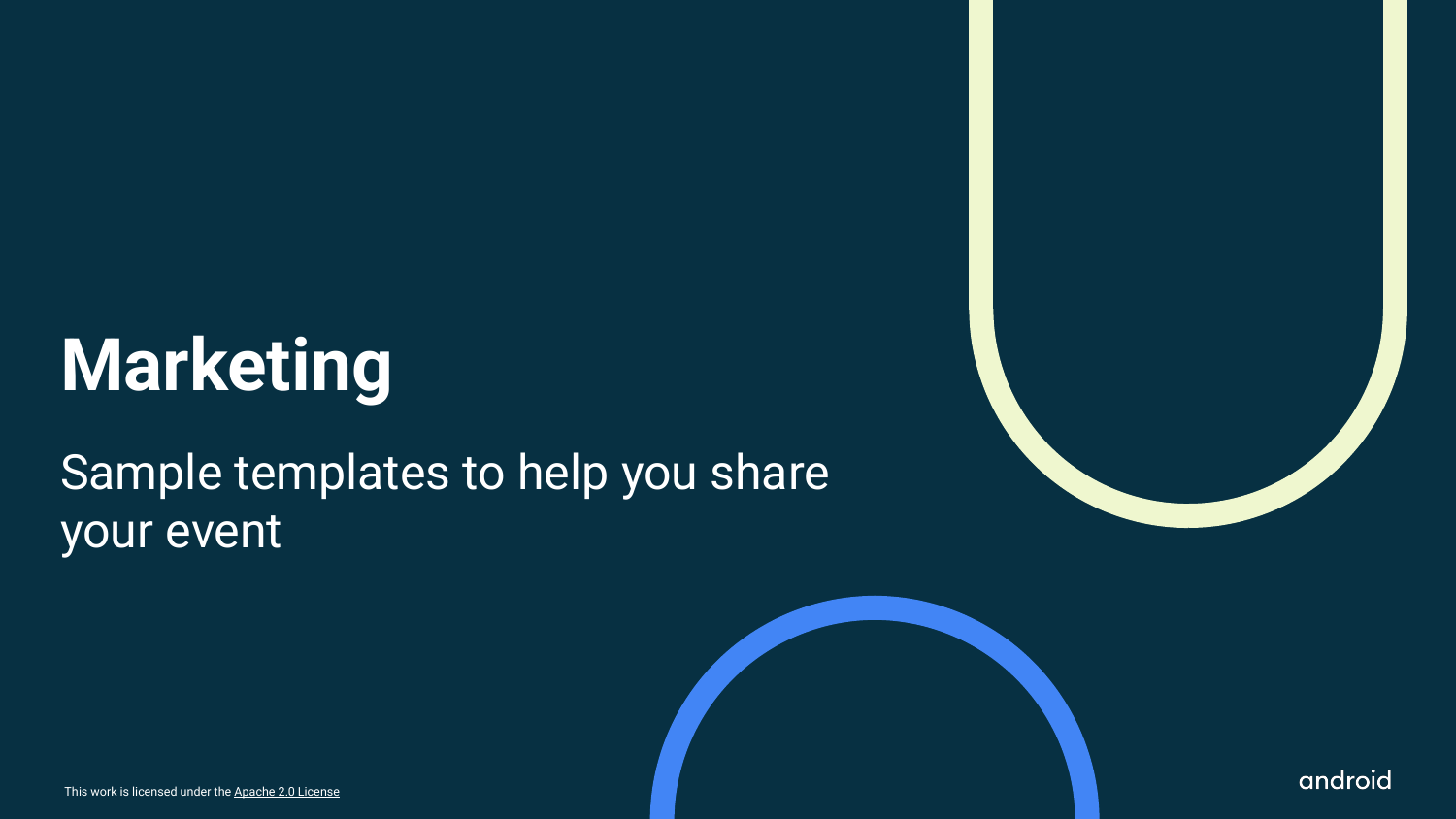

# Marketing
Sample templates to help you share
your event